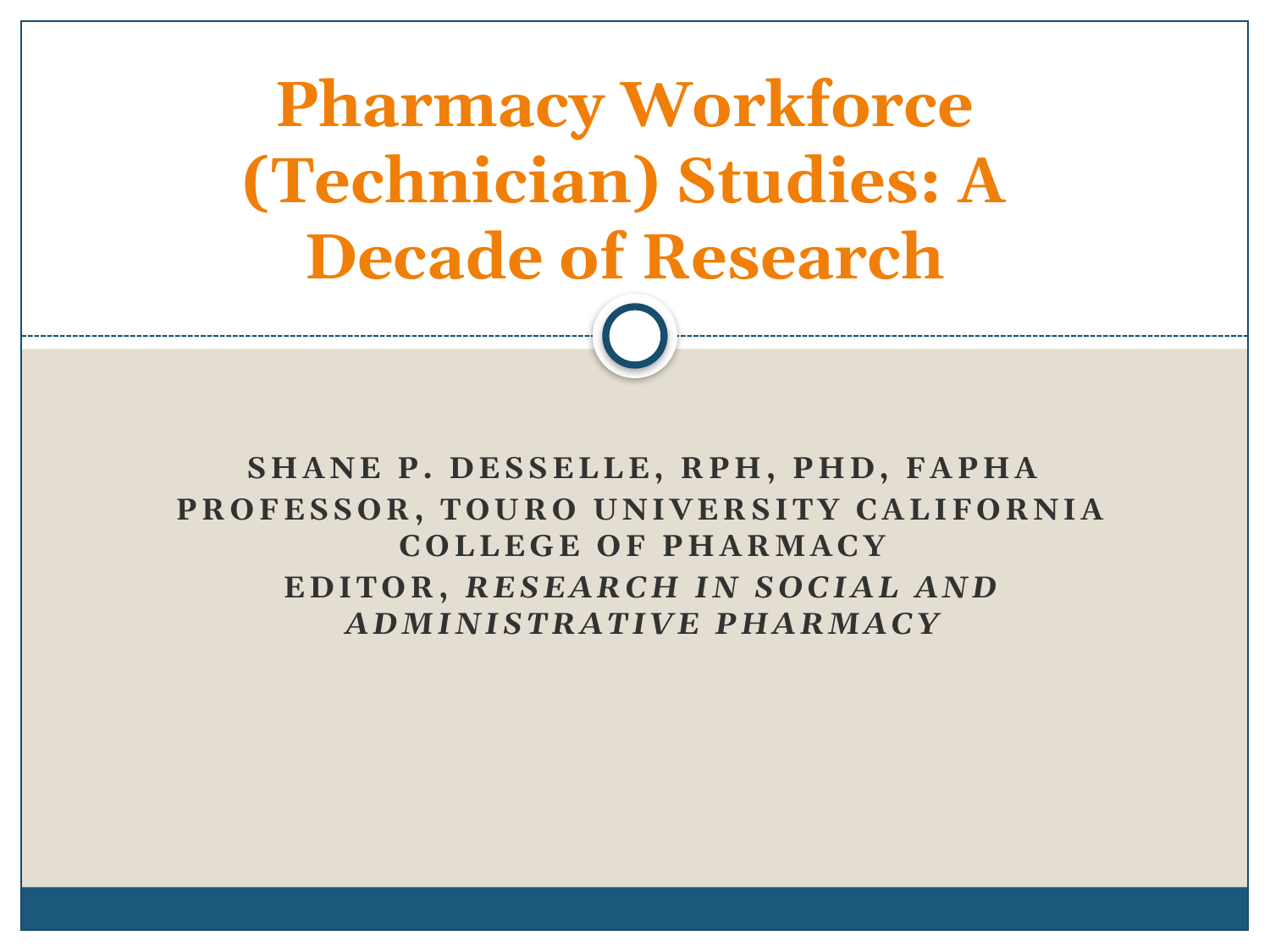

# Pharmacy Workforce (Technician) Studies: A Decade of Research

Shane P. Desselle, RPh, PhD, FAPhA
Professor, Touro University California College of Pharmacy
Editor, Research in Social and Administrative Pharmacy